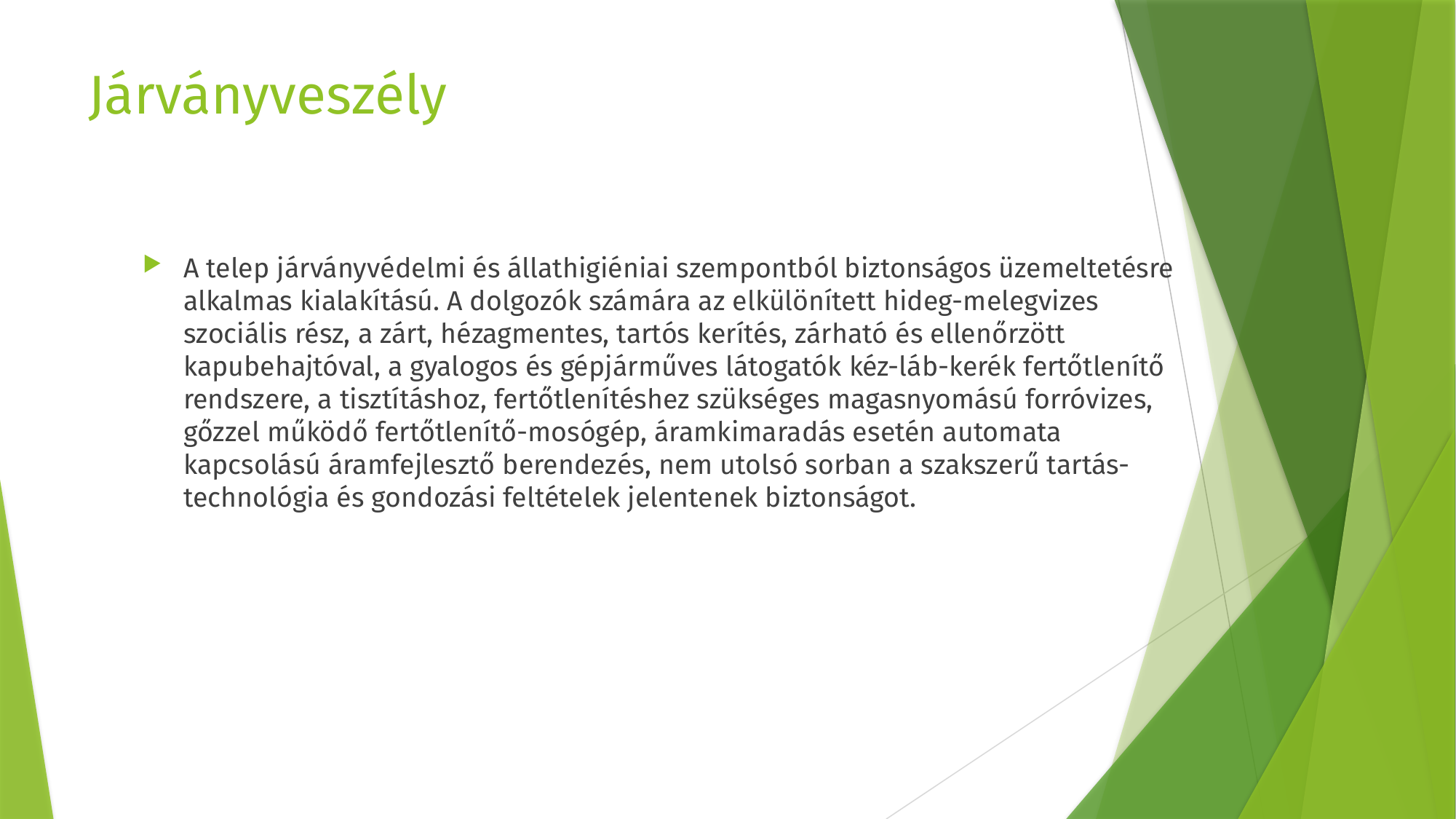

# Járványveszély
A telep járványvédelmi és állathigiéniai szempontból biztonságos üzemeltetésre alkalmas kialakítású. A dolgozók számára az elkülönített hideg-melegvizes szociális rész, a zárt, hézagmentes, tartós kerítés, zárható és ellenőrzött kapubehajtóval, a gyalogos és gépjárműves látogatók kéz-láb-kerék fertőtlenítő rendszere, a tisztításhoz, fertőtlenítéshez szükséges magasnyomású forróvizes, gőzzel működő fertőtlenítő-mosógép, áramkimaradás esetén automata kapcsolású áramfejlesztő berendezés, nem utolsó sorban a szakszerű tartás-technológia és gondozási feltételek jelentenek biztonságot.